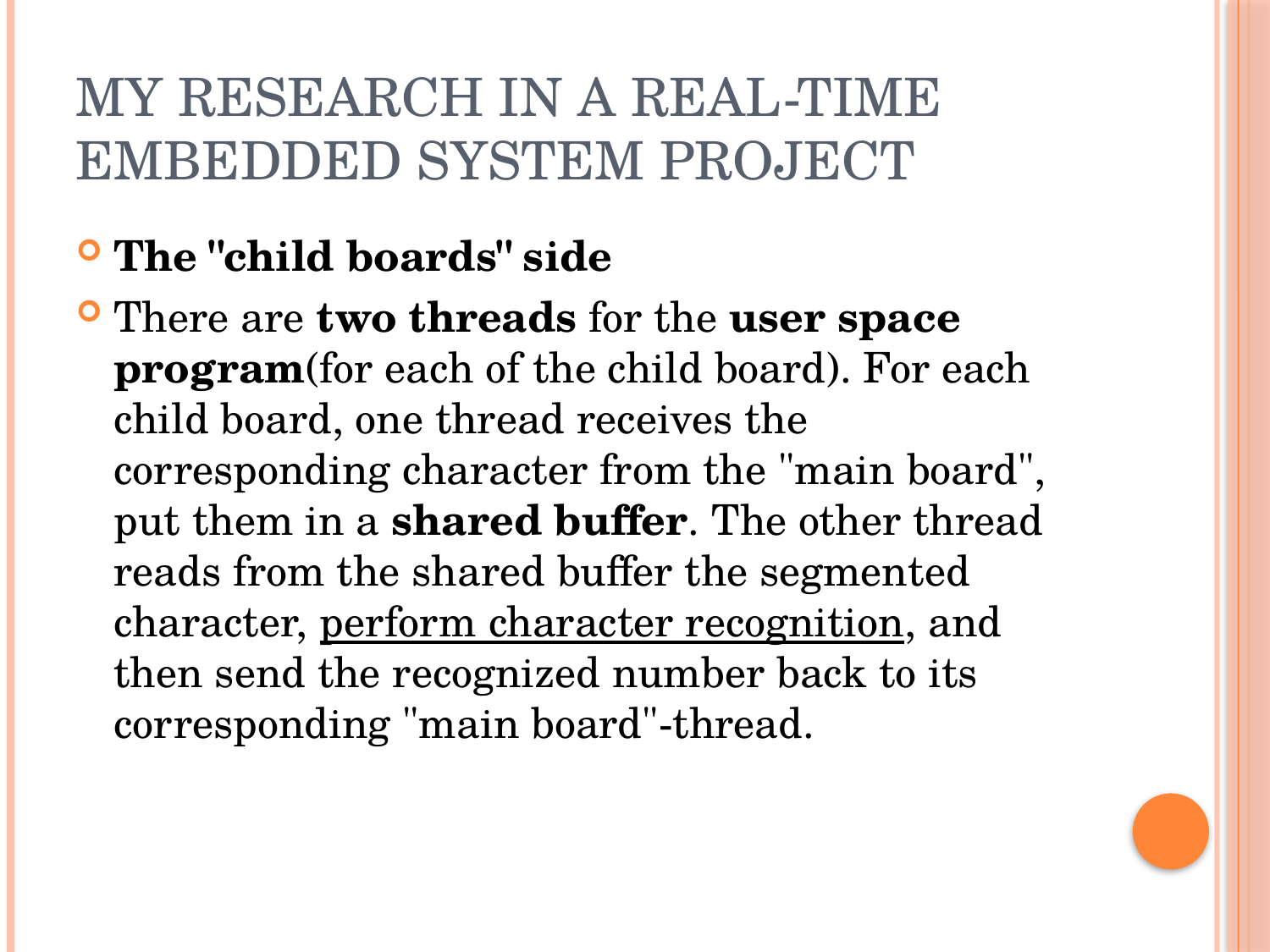

# My research in a real-time embedded system project
The "child boards" side
There are two threads for the user space program(for each of the child board). For each child board, one thread receives the corresponding character from the "main board", put them in a shared buffer. The other thread reads from the shared buffer the segmented character, perform character recognition, and then send the recognized number back to its corresponding "main board"-thread.